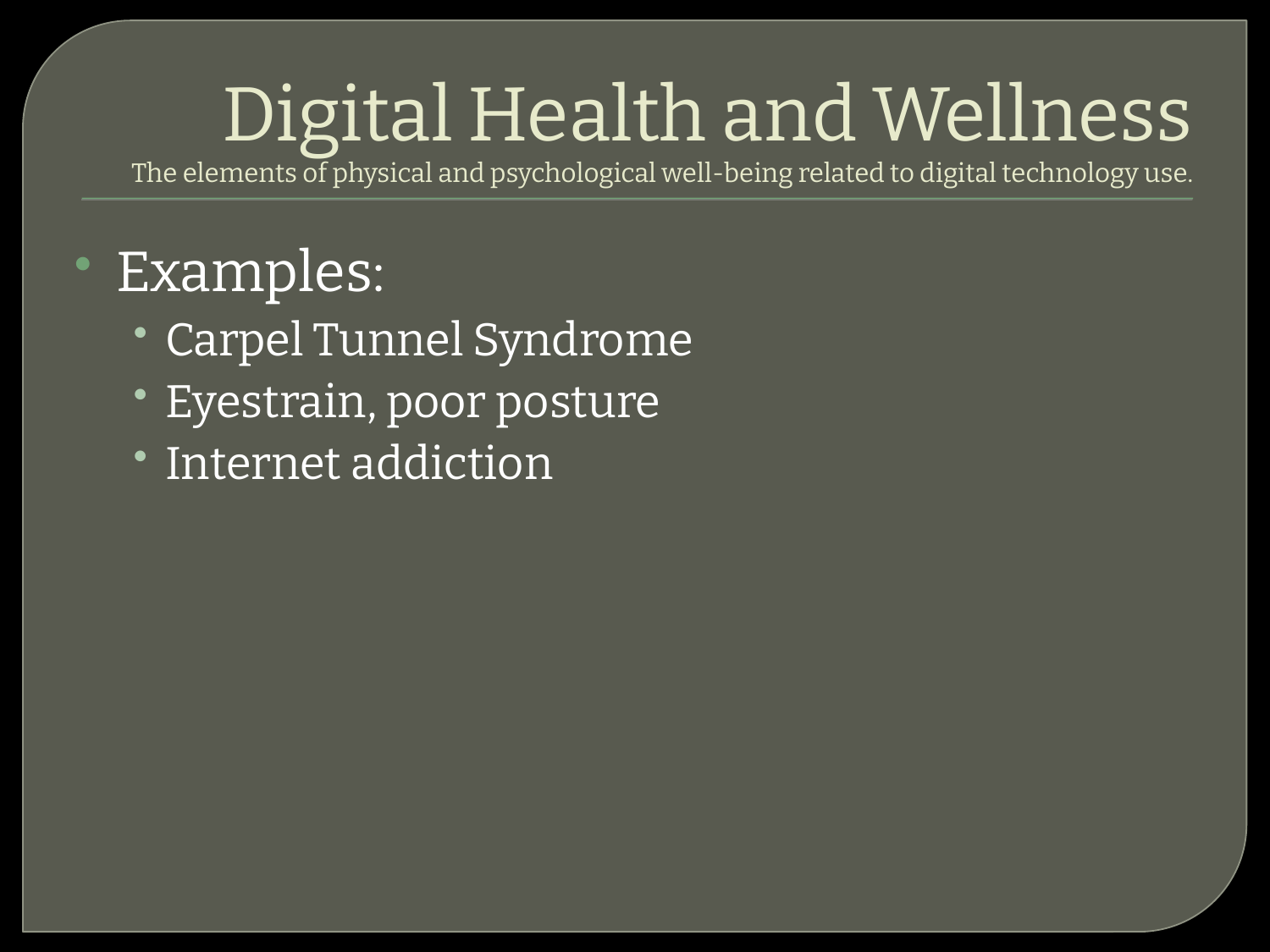

# Digital Health and Wellness The elements of physical and psychological well-being related to digital technology use.
Examples:
Carpel Tunnel Syndrome
Eyestrain, poor posture
Internet addiction